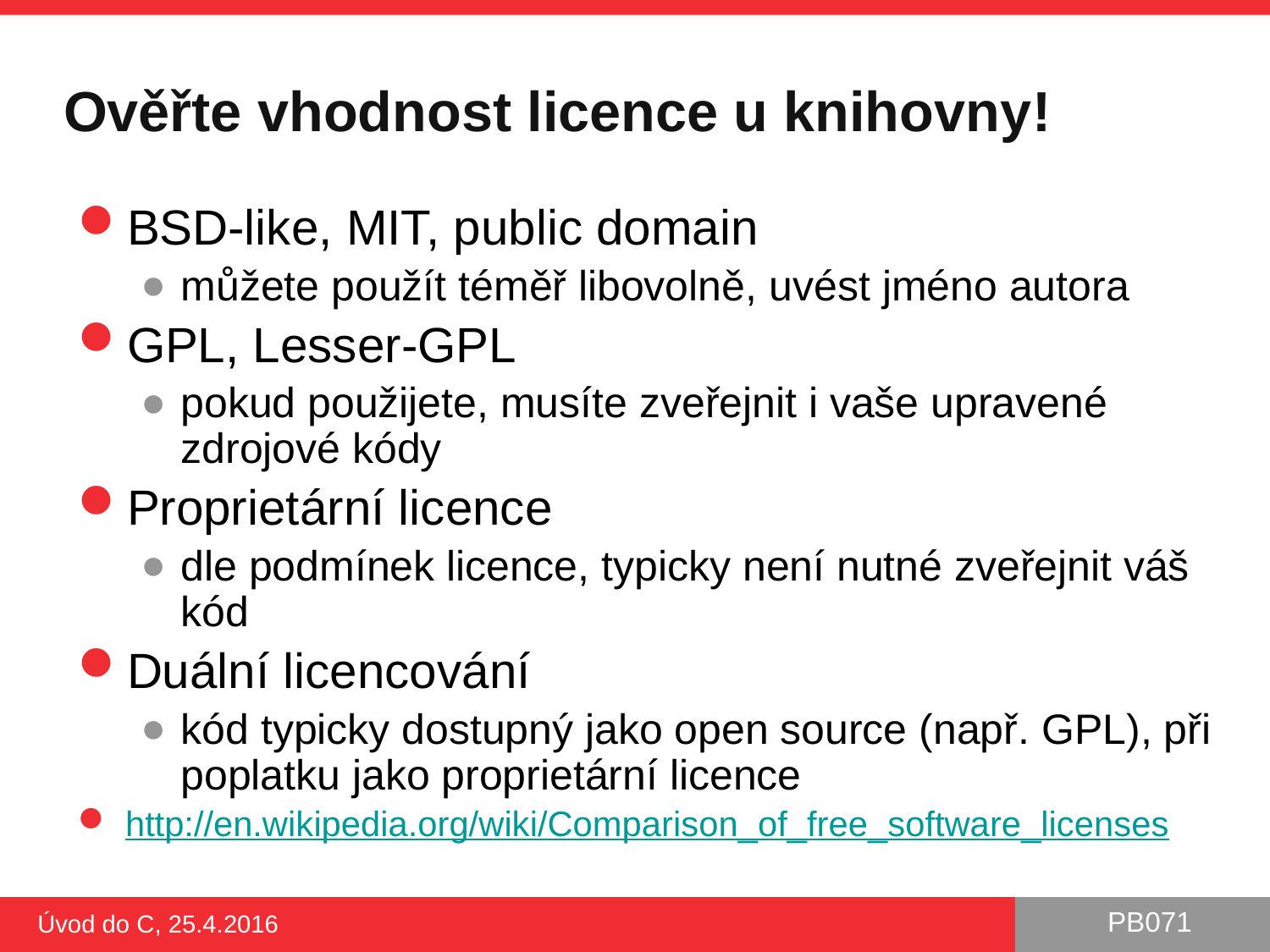

# Ověřte vhodnost licence u knihovny!
BSD-like, MIT, public domain
můžete použít téměř libovolně, uvést jméno autora
GPL, Lesser-GPL
pokud použijete, musíte zveřejnit i vaše upravené zdrojové kódy
Proprietární licence
dle podmínek licence, typicky není nutné zveřejnit váš kód
Duální licencování
kód typicky dostupný jako open source (např. GPL), při poplatku jako proprietární licence
http://en.wikipedia.org/wiki/Comparison_of_free_software_licenses
Úvod do C, 25.4.2016